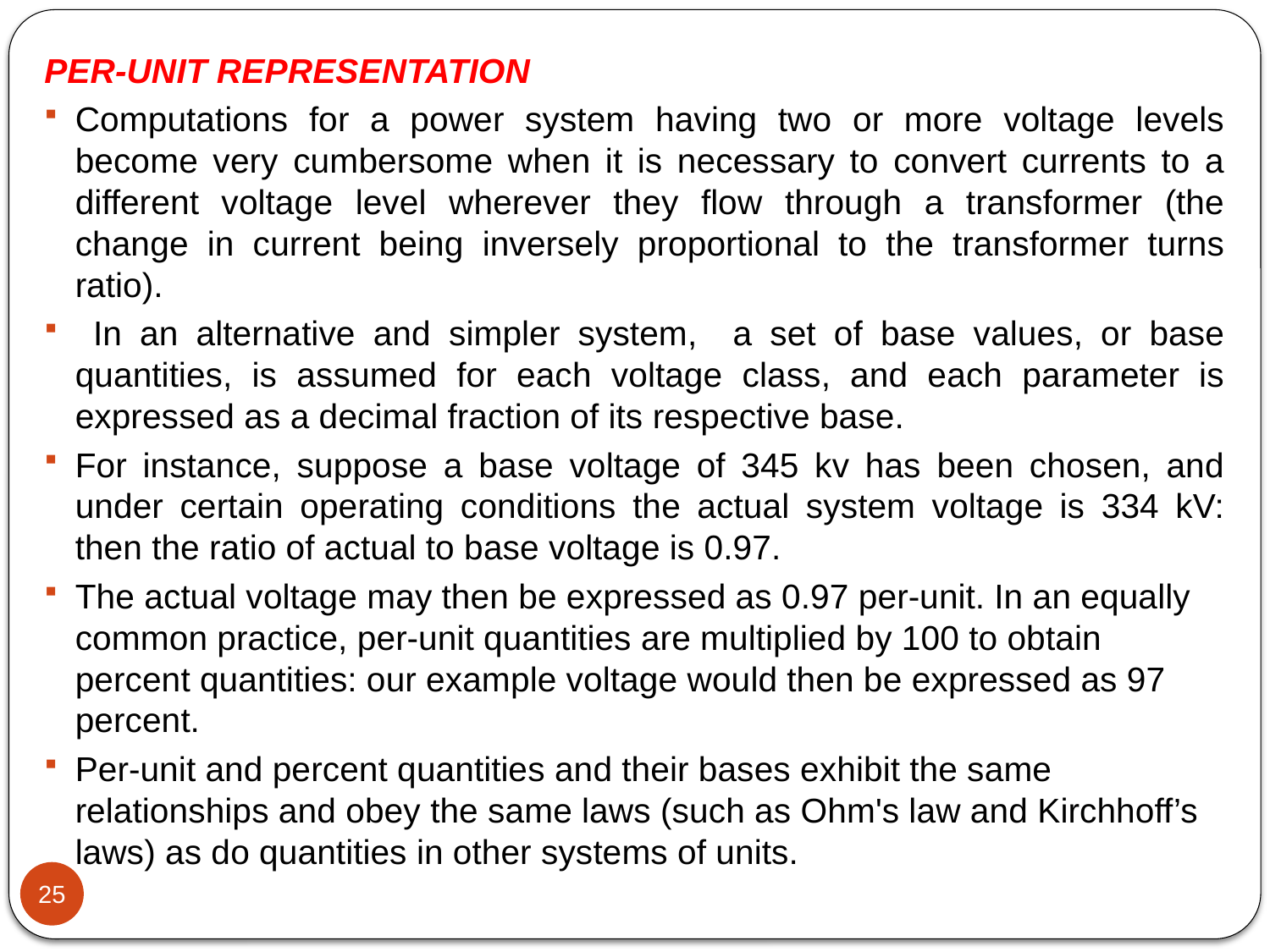

PER-UNIT REPRESENTATION
Computations for a power system having two or more voltage levels become very cumbersome when it is necessary to convert currents to a different voltage level wherever they flow through a transformer (the change in current being inversely proportional to the transformer turns ratio).
 In an alternative and simpler system,  a set of base values, or base quantities, is assumed for each voltage class, and each parameter is expressed as a decimal fraction of its respective base.
For instance, suppose a base voltage of 345 kv has been chosen, and under certain operating conditions the actual system voltage is 334 kV: then the ratio of actual to base voltage is 0.97.
The actual voltage may then be expressed as 0.97 per-unit. In an equally common practice, per-unit quantities are multiplied by 100 to obtain percent quantities: our example voltage would then be expressed as 97 percent.
Per-unit and percent quantities and their bases exhibit the same relationships and obey the same laws (such as Ohm's law and Kirchhoff’s laws) as do quantities in other systems of units.
25